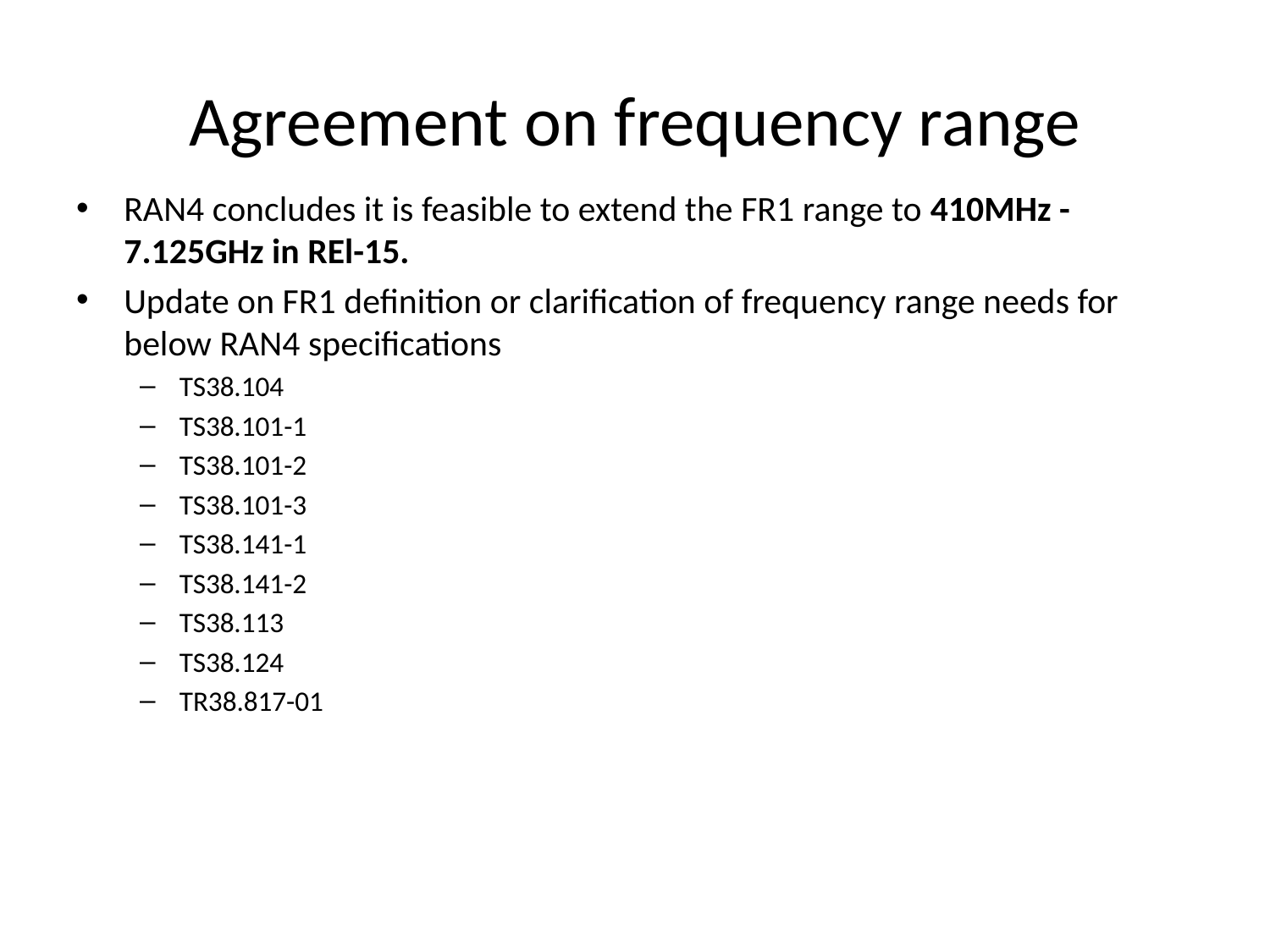

# Agreement on frequency range
RAN4 concludes it is feasible to extend the FR1 range to 410MHz - 7.125GHz in REl-15.
Update on FR1 definition or clarification of frequency range needs for below RAN4 specifications
TS38.104
TS38.101-1
TS38.101-2
TS38.101-3
TS38.141-1
TS38.141-2
TS38.113
TS38.124
TR38.817-01